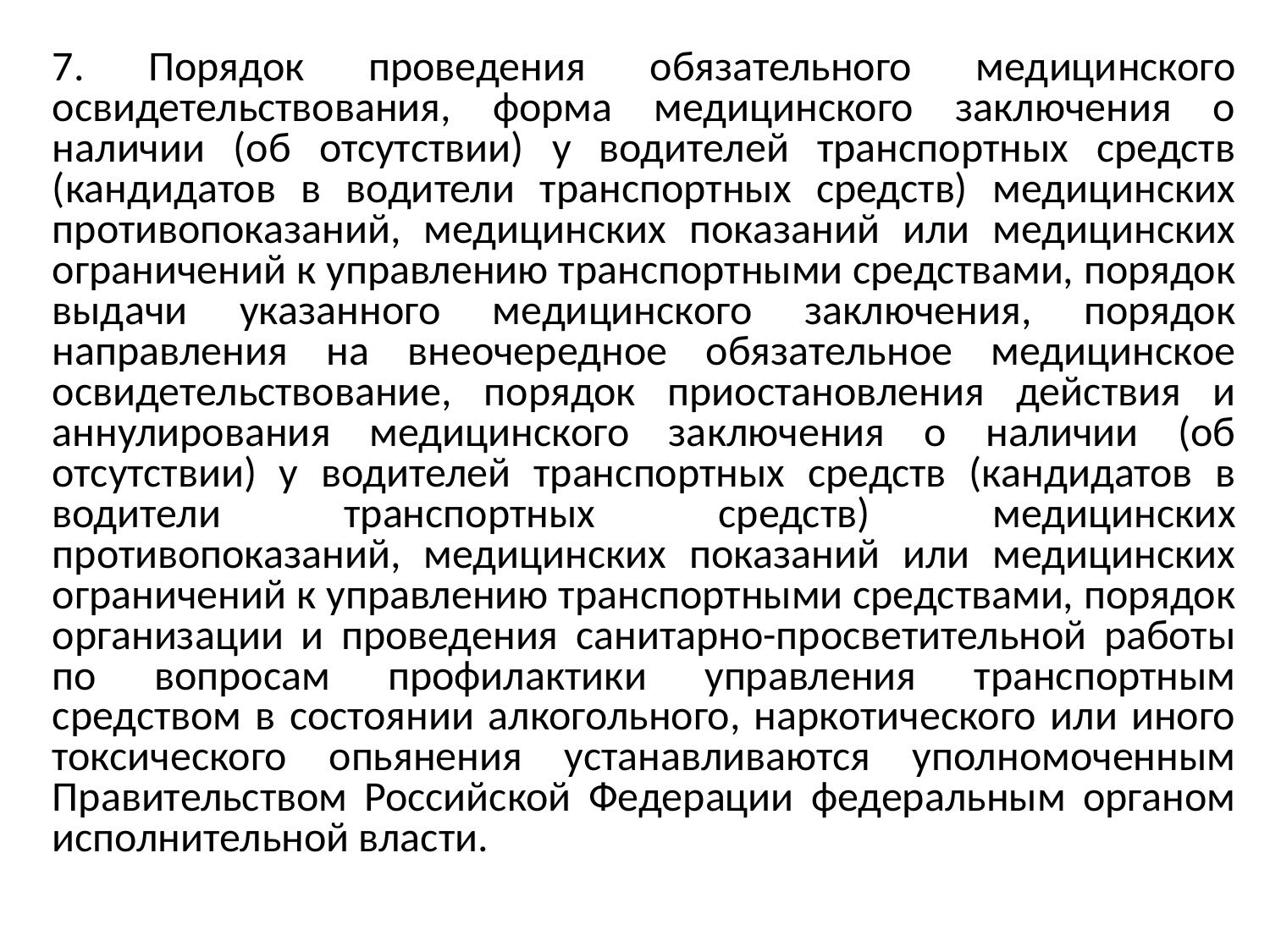

7. Порядок проведения обязательного медицинского освидетельствования, форма медицинского заключения о наличии (об отсутствии) у водителей транспортных средств (кандидатов в водители транспортных средств) медицинских противопоказаний, медицинских показаний или медицинских ограничений к управлению транспортными средствами, порядок выдачи указанного медицинского заключения, порядок направления на внеочередное обязательное медицинское освидетельствование, порядок приостановления действия и аннулирования медицинского заключения о наличии (об отсутствии) у водителей транспортных средств (кандидатов в водители транспортных средств) медицинских противопоказаний, медицинских показаний или медицинских ограничений к управлению транспортными средствами, порядок организации и проведения санитарно-просветительной работы по вопросам профилактики управления транспортным средством в состоянии алкогольного, наркотического или иного токсического опьянения устанавливаются уполномоченным Правительством Российской Федерации федеральным органом исполнительной власти.